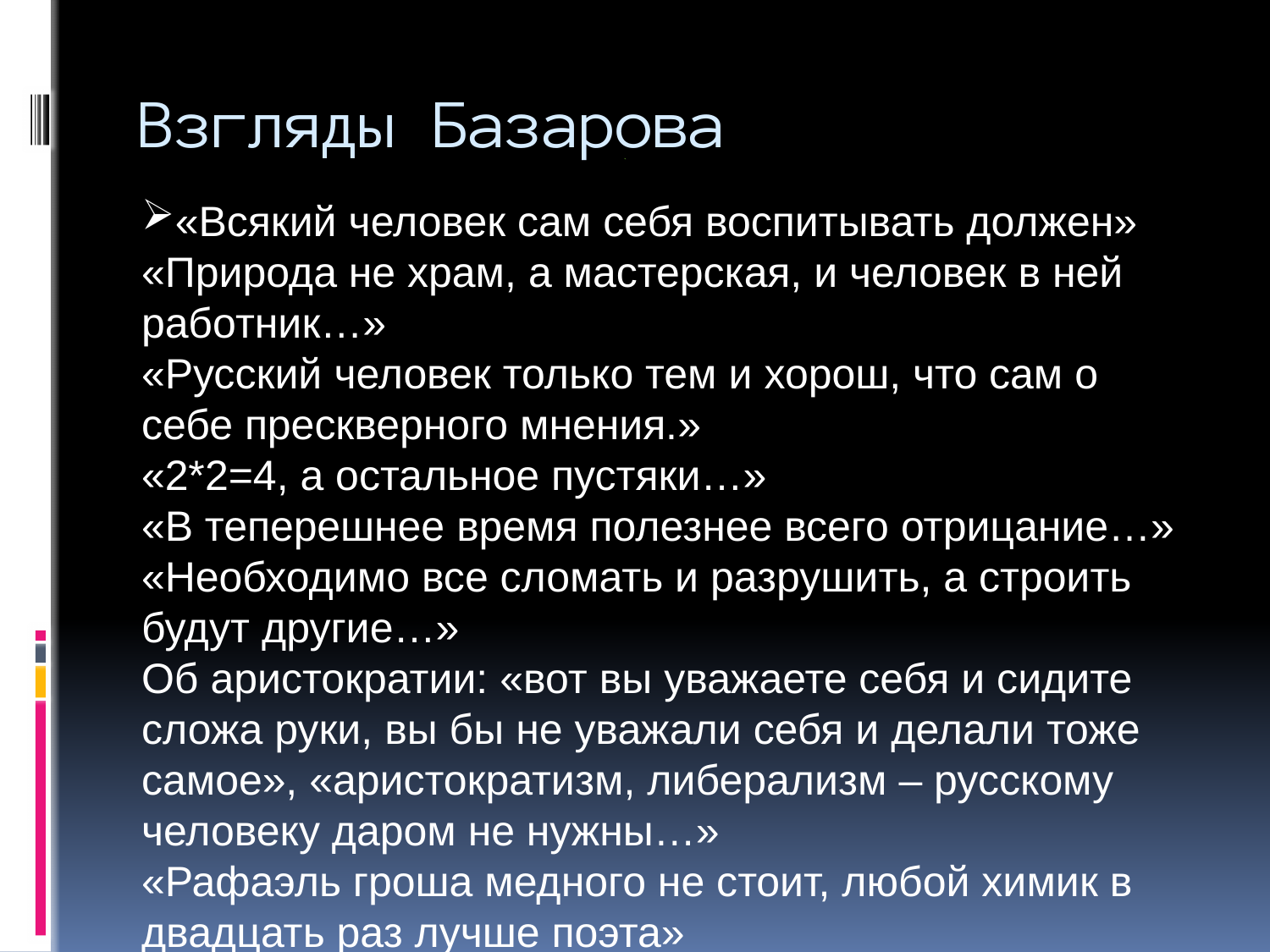

# Взгляды Базарова
«Всякий человек сам себя воспитывать должен»
«Природа не храм, а мастерская, и человек в ней работник…»
«Русский человек только тем и хорош, что сам о себе прескверного мнения.»
«2*2=4, а остальное пустяки…»
«В теперешнее время полезнее всего отрицание…»
«Необходимо все сломать и разрушить, а строить будут другие…»
Об аристократии: «вот вы уважаете себя и сидите сложа руки, вы бы не уважали себя и делали тоже самое», «аристократизм, либерализм – русскому человеку даром не нужны…»
«Рафаэль гроша медного не стоит, любой химик в двадцать раз лучше поэта»